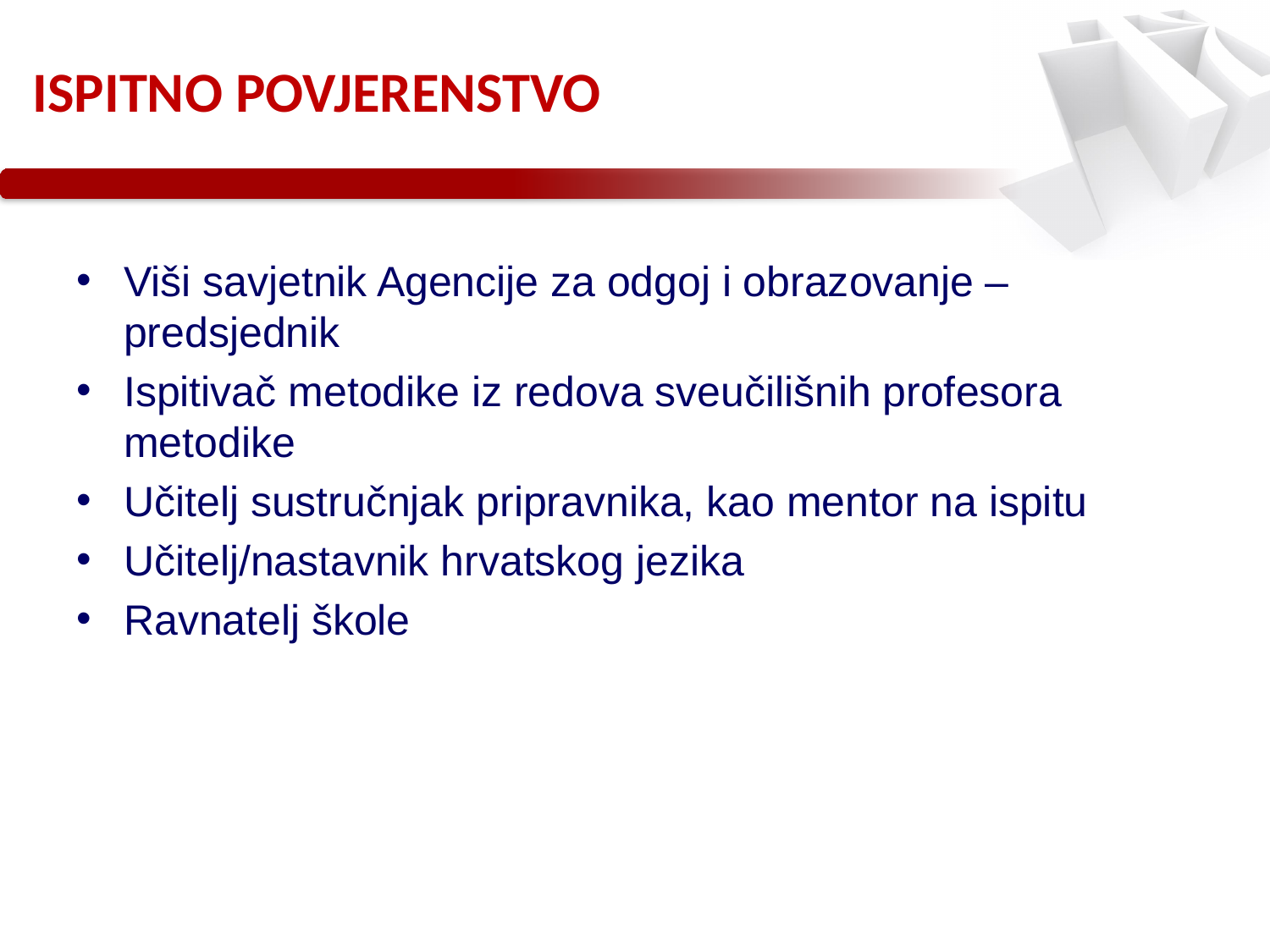

# ISPITNO POVJERENSTVO
Viši savjetnik Agencije za odgoj i obrazovanje –predsjednik
Ispitivač metodike iz redova sveučilišnih profesora metodike
Učitelj sustručnjak pripravnika, kao mentor na ispitu
Učitelj/nastavnik hrvatskog jezika
Ravnatelj škole